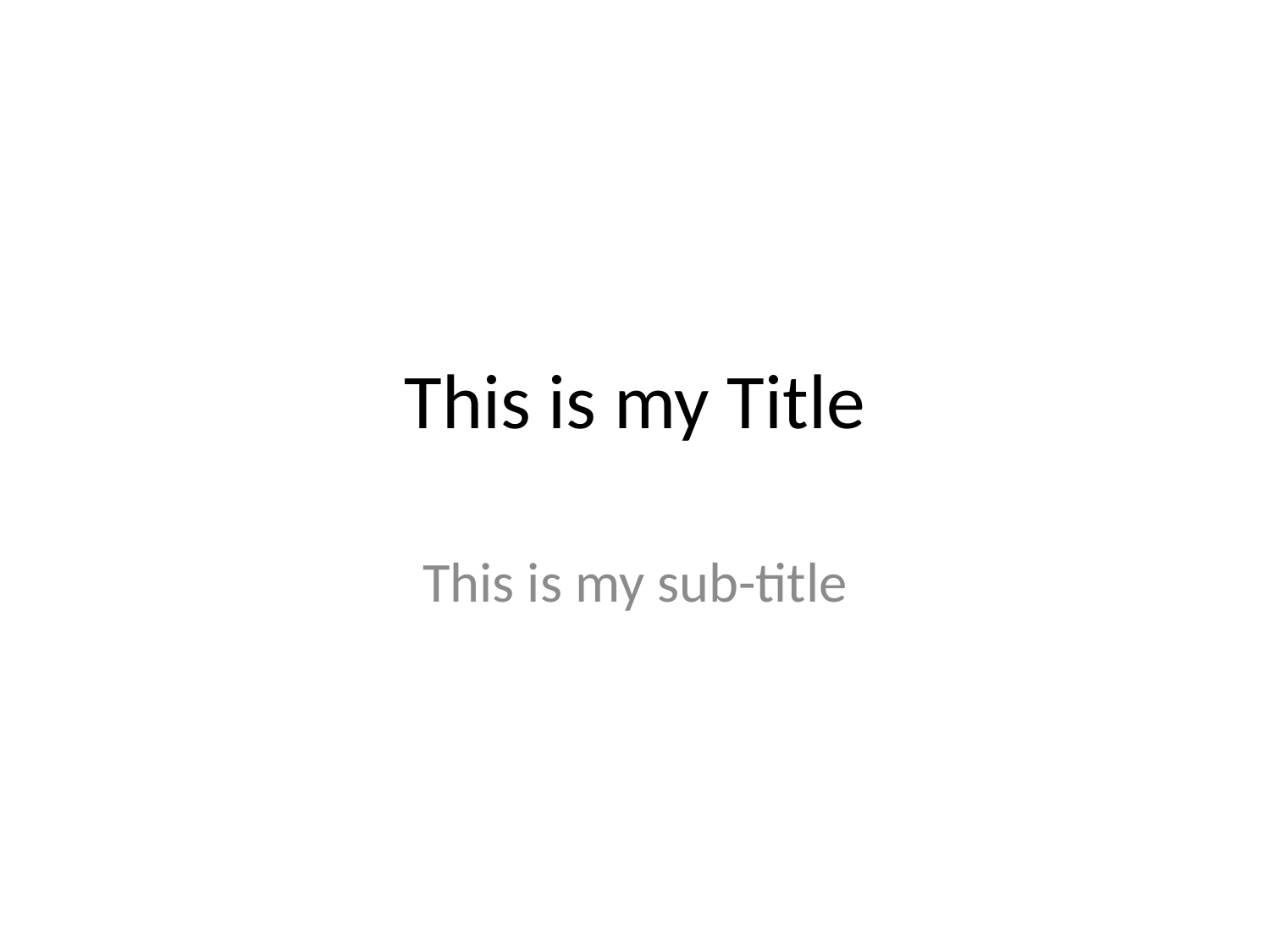

# This is my Title
This is my sub-title